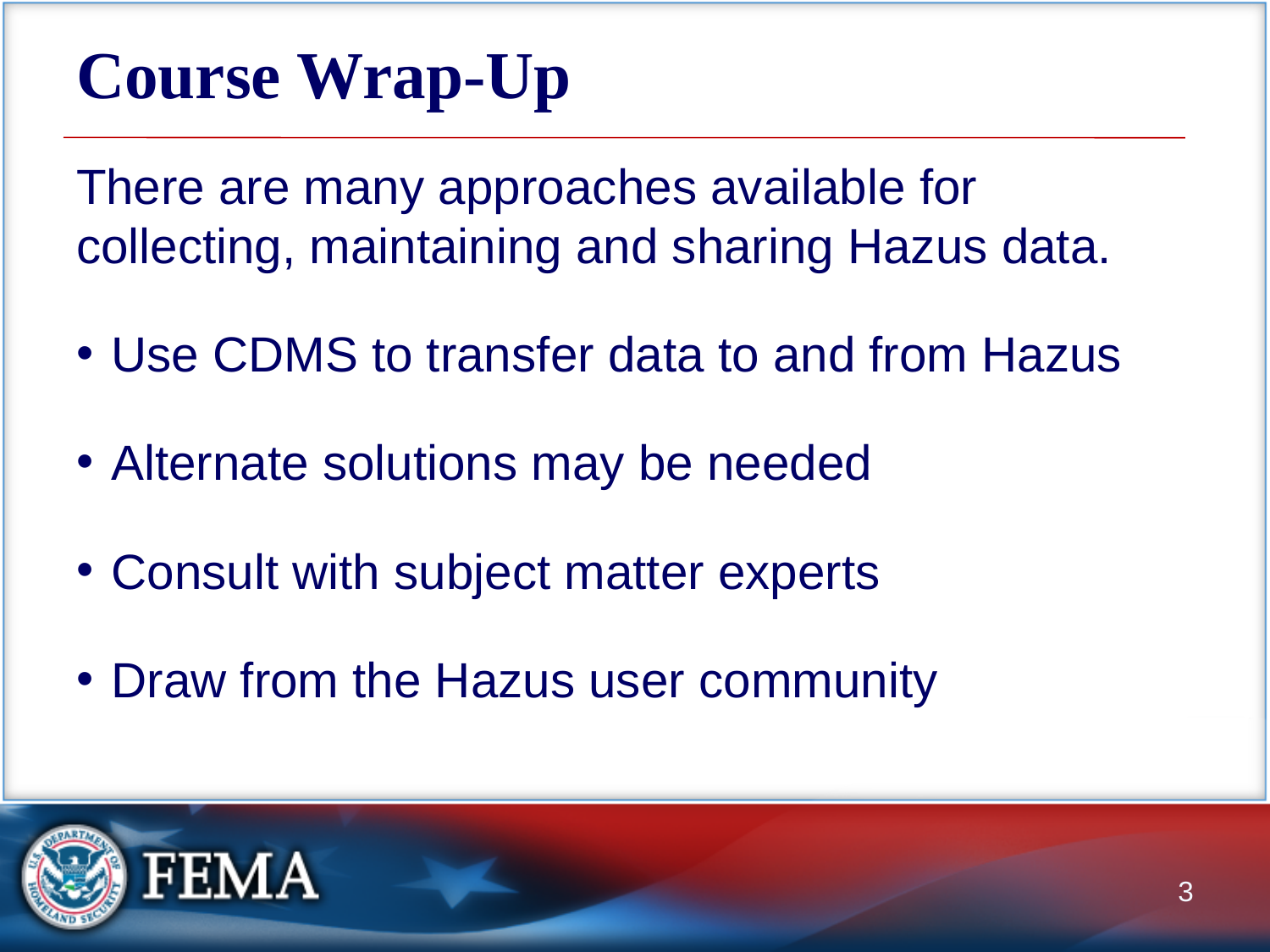

# Course Wrap-Up
There are many approaches available for collecting, maintaining and sharing Hazus data.
Use CDMS to transfer data to and from Hazus
Alternate solutions may be needed
Consult with subject matter experts
Draw from the Hazus user community
3